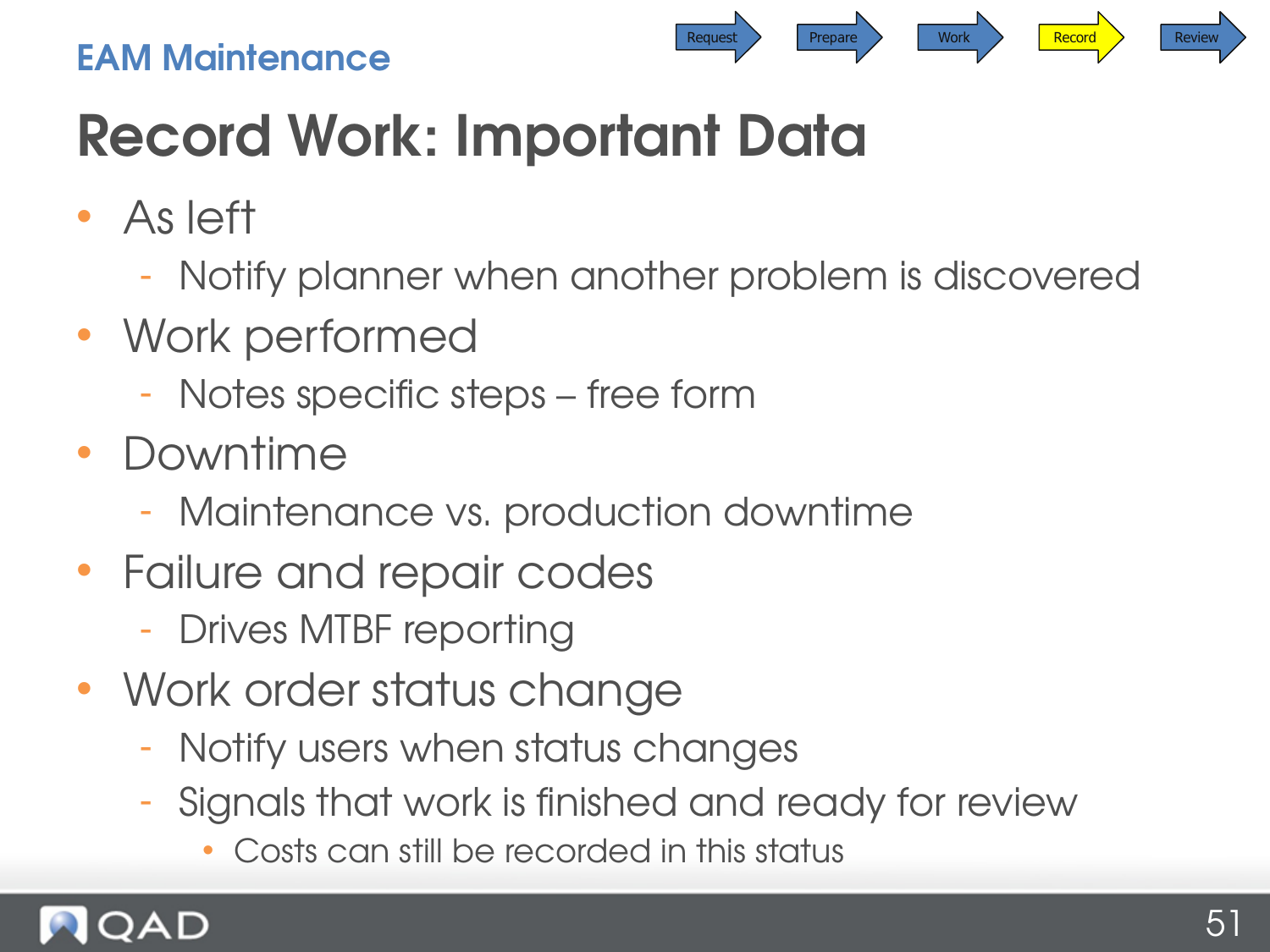

Request
Prepare
Work
Record
Review
EAM Maintenance
# Record Work: Important Data
As left
Notify planner when another problem is discovered
Work performed
Notes specific steps – free form
Downtime
Maintenance vs. production downtime
Failure and repair codes
Drives MTBF reporting
Work order status change
Notify users when status changes
Signals that work is finished and ready for review
Costs can still be recorded in this status

51